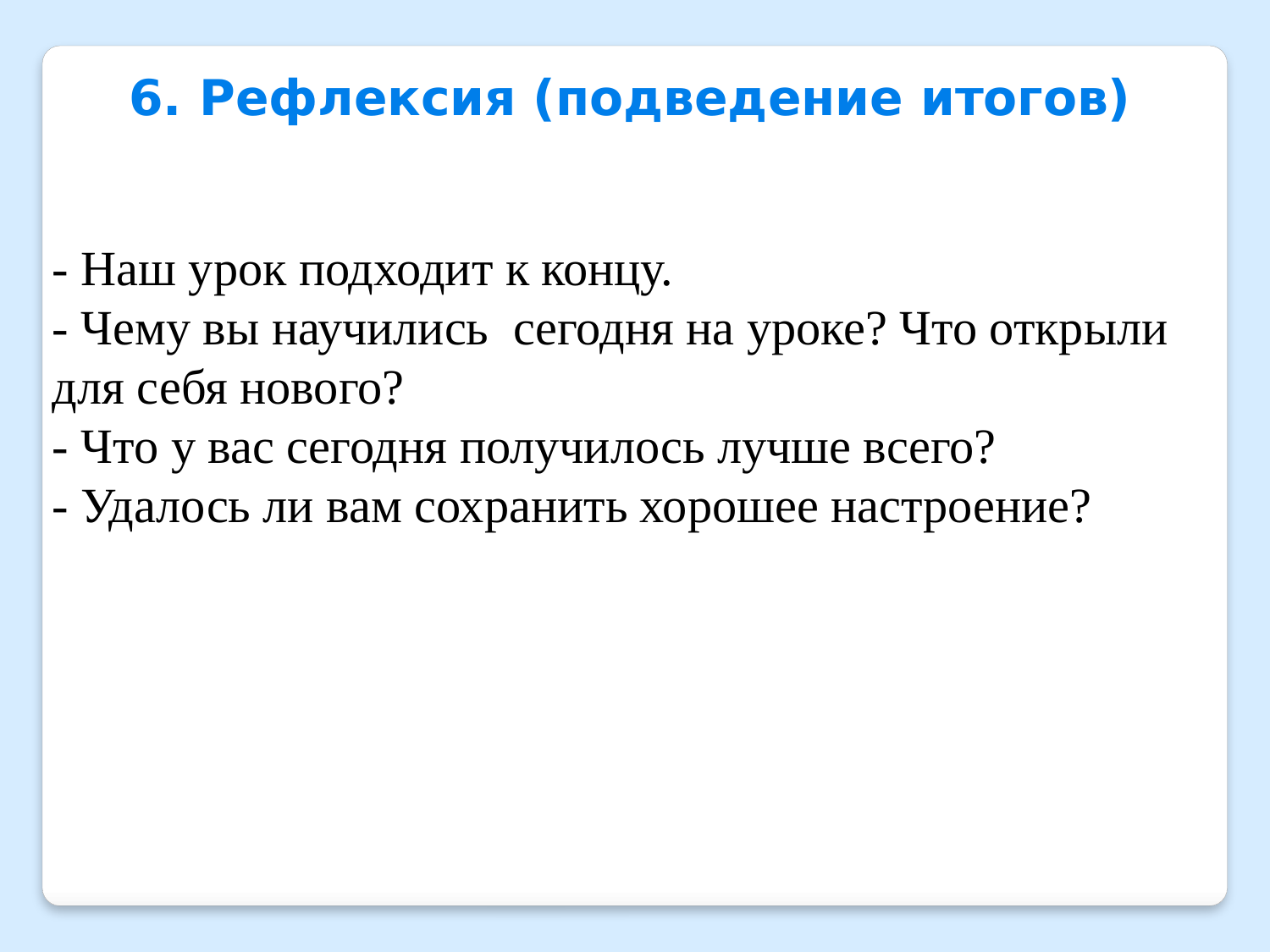

6. Рефлексия (подведение итогов)
- Наш урок подходит к концу.
- Чему вы научились  сегодня на уроке? Что открыли для себя нового?
- Что у вас сегодня получилось лучше всего?
- Удалось ли вам сохранить хорошее настроение?